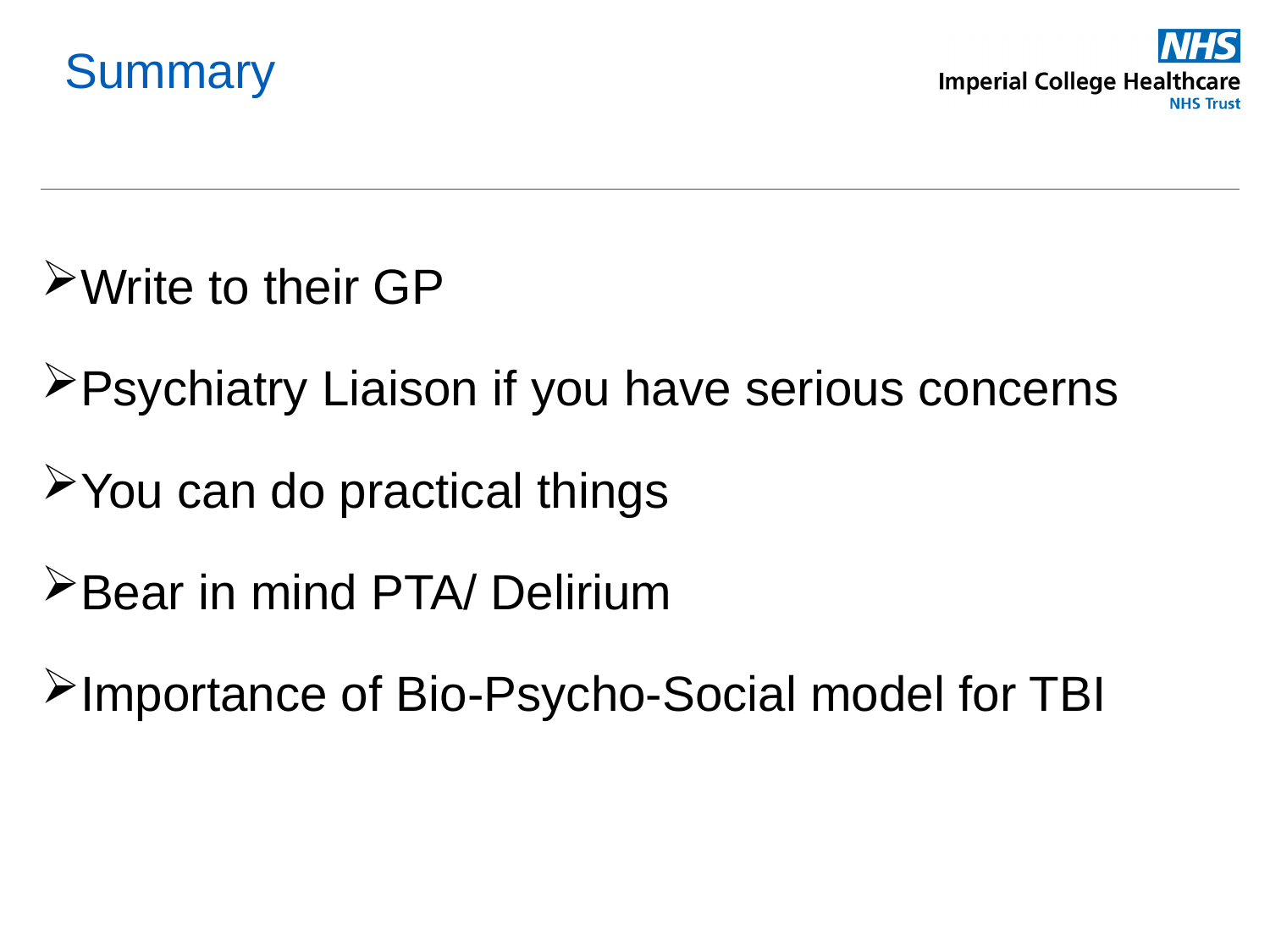

# Summary
Write to their GP
Psychiatry Liaison if you have serious concerns
You can do practical things
Bear in mind PTA/ Delirium
Importance of Bio-Psycho-Social model for TBI